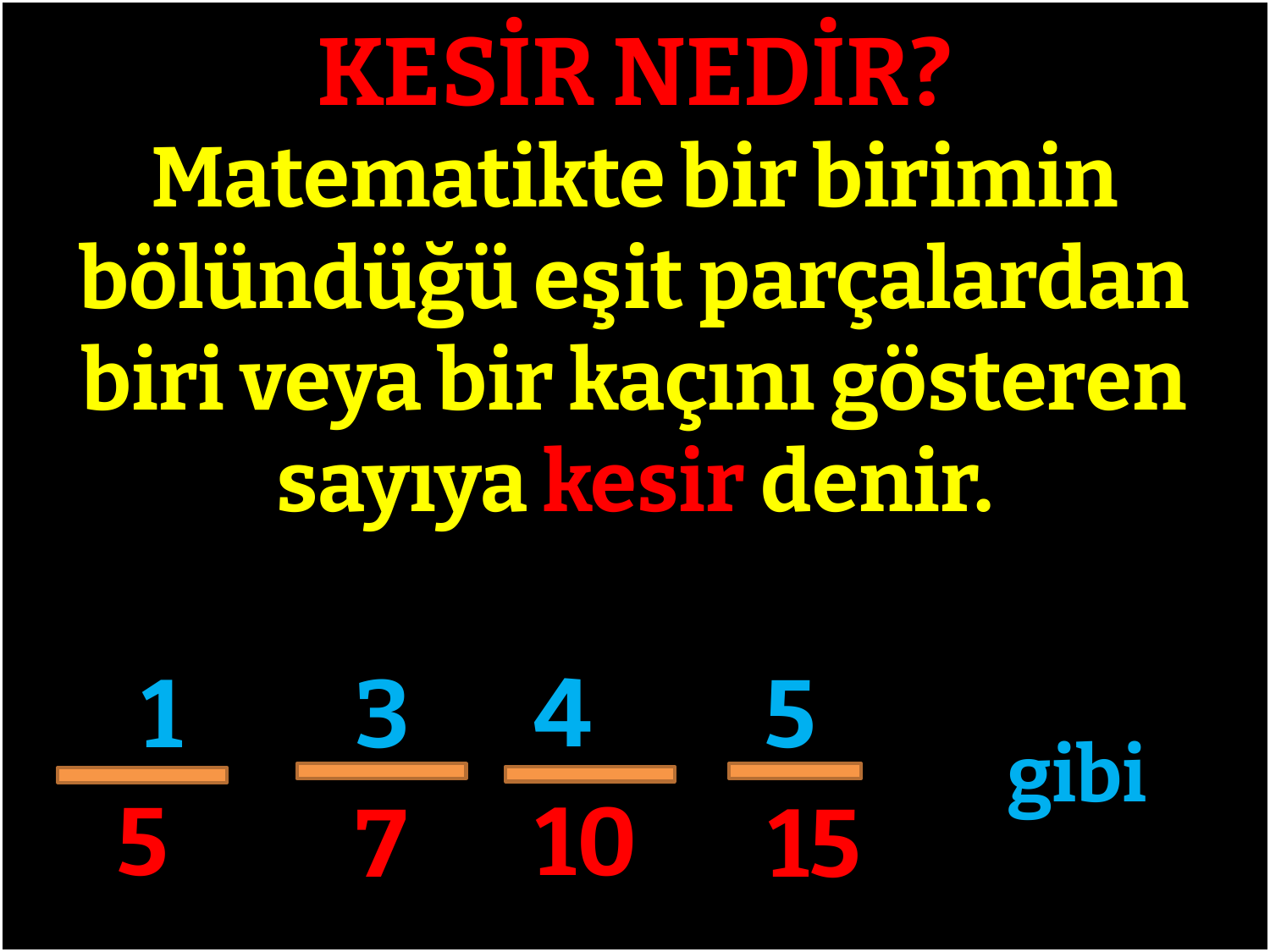

KESİR NEDİR?
Matematikte bir birimin bölündüğü eşit parçalardan biri veya bir kaçını gösteren sayıya kesir denir.

#
4
1
3
5
gibi

5
10
7
15